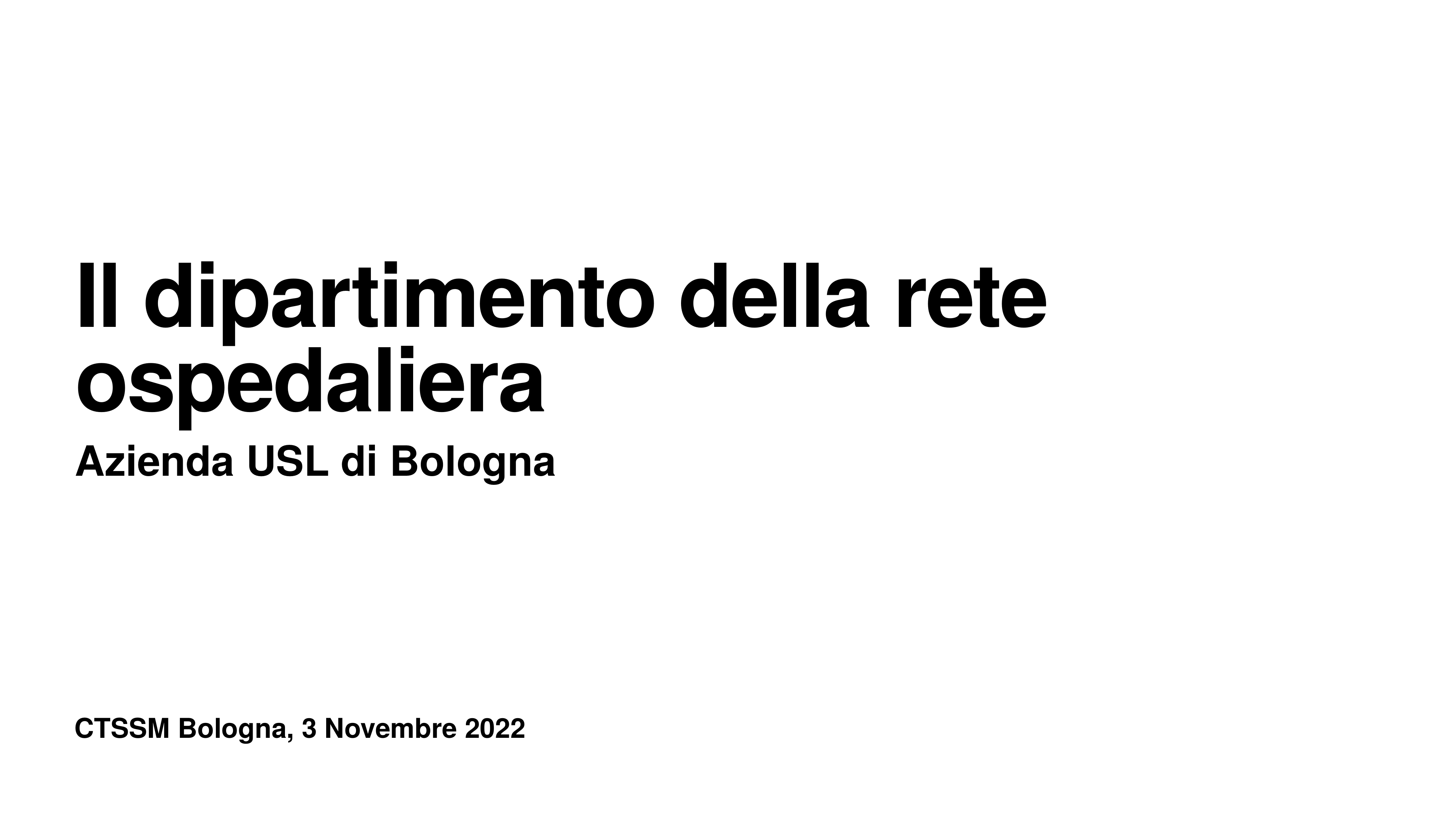

# Il dipartimento della rete ospedaliera
Azienda USL di Bologna
CTSSM Bologna, 3 Novembre 2022